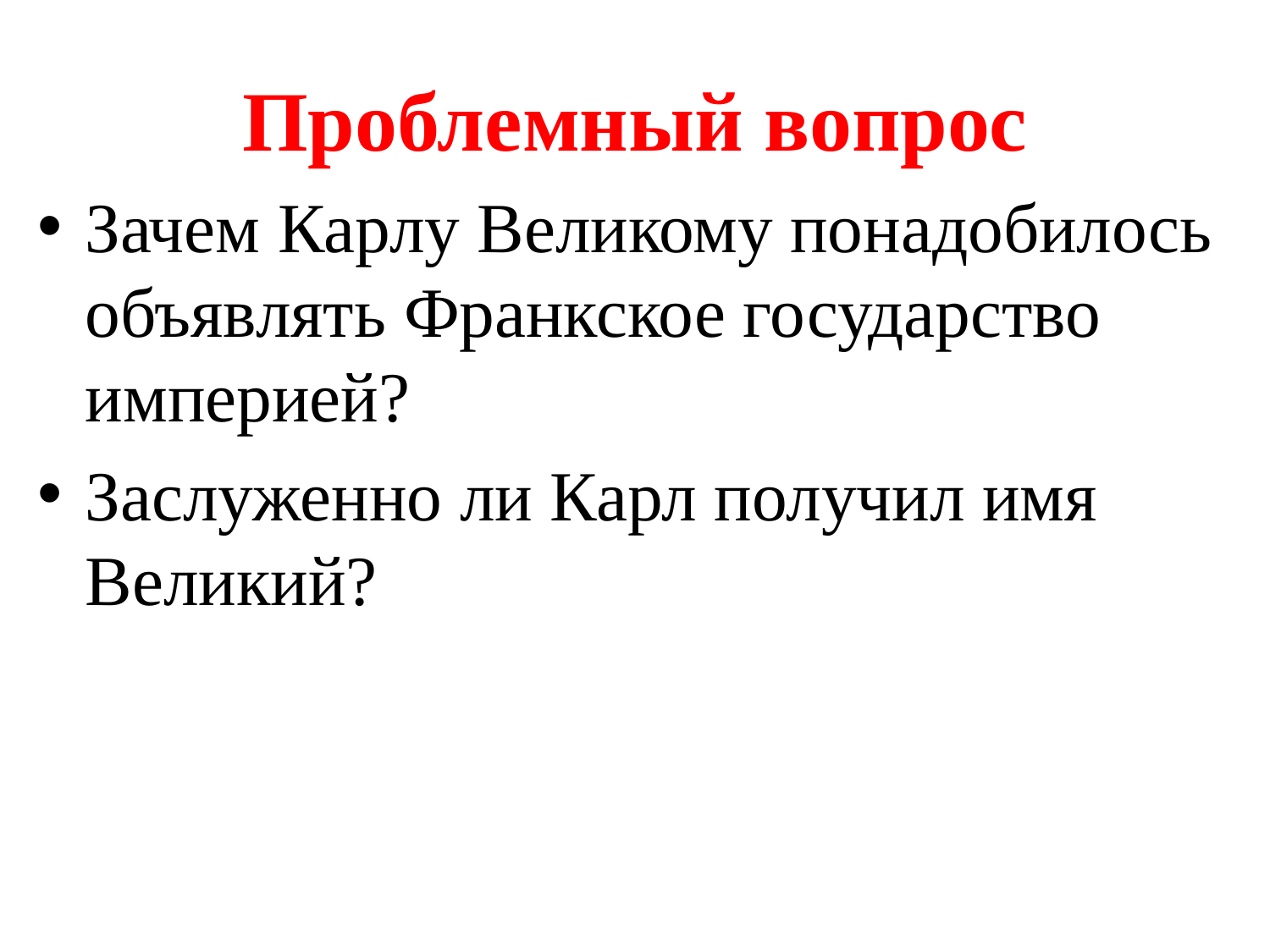

# Проблемный вопрос
Зачем Карлу Великому понадобилось объявлять Франкское государство империей?
Заслуженно ли Карл получил имя Великий?